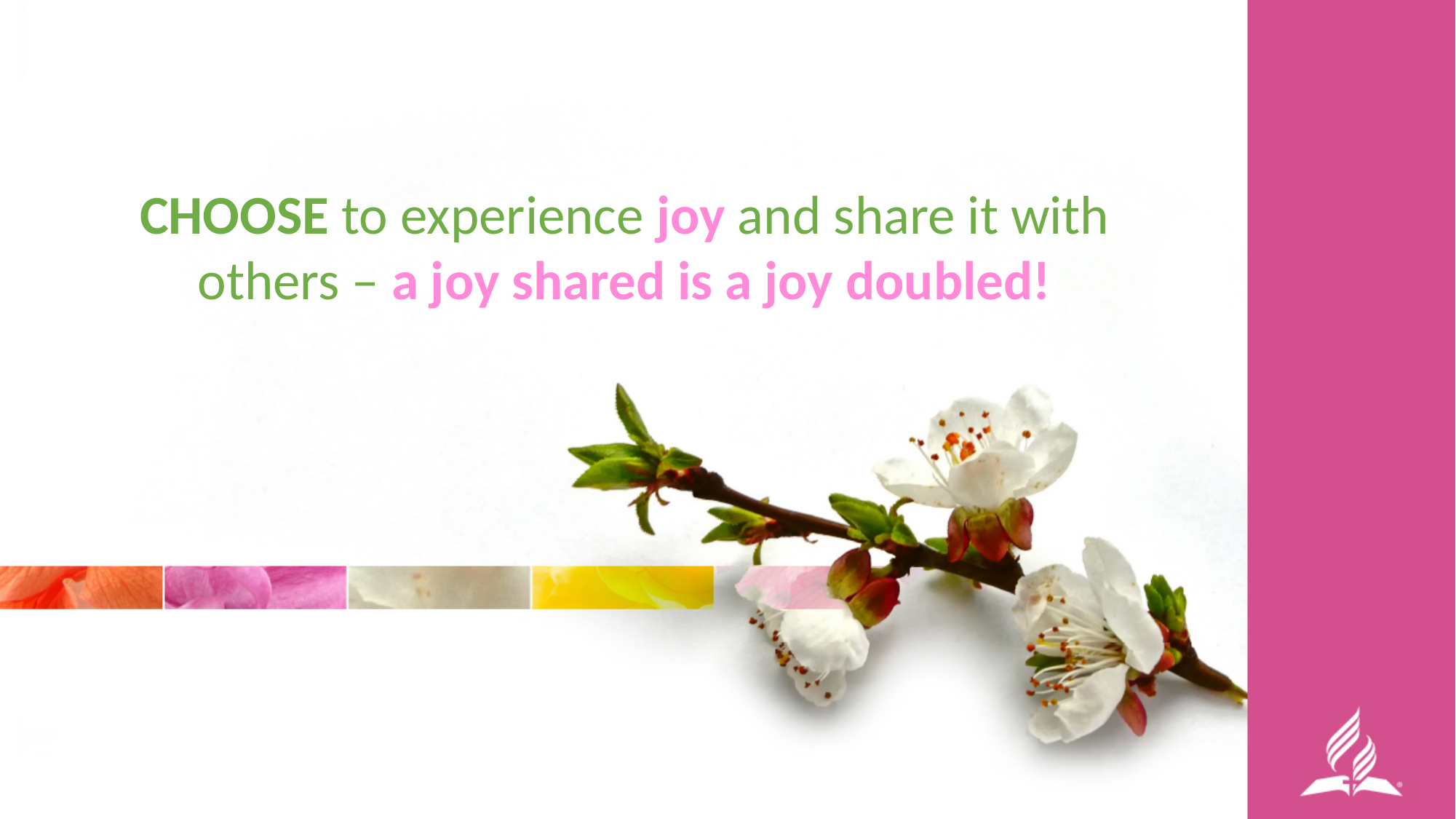

CHOOSE to experience joy and share it with others – a joy shared is a joy doubled!